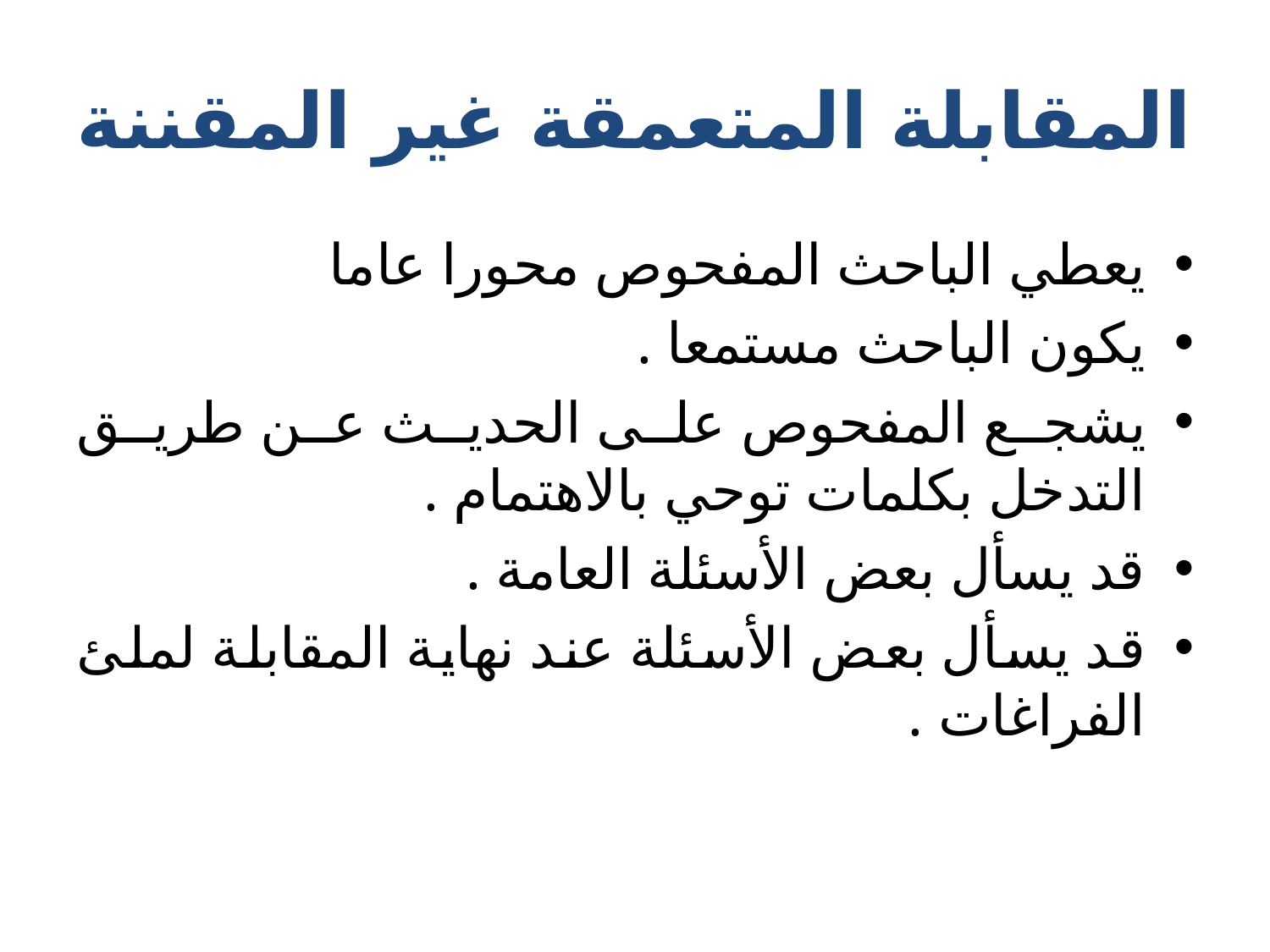

# المقابلة المتعمقة غير المقننة
يعطي الباحث المفحوص محورا عاما
يكون الباحث مستمعا .
يشجع المفحوص على الحديث عن طريق التدخل بكلمات توحي بالاهتمام .
قد يسأل بعض الأسئلة العامة .
قد يسأل بعض الأسئلة عند نهاية المقابلة لملئ الفراغات .